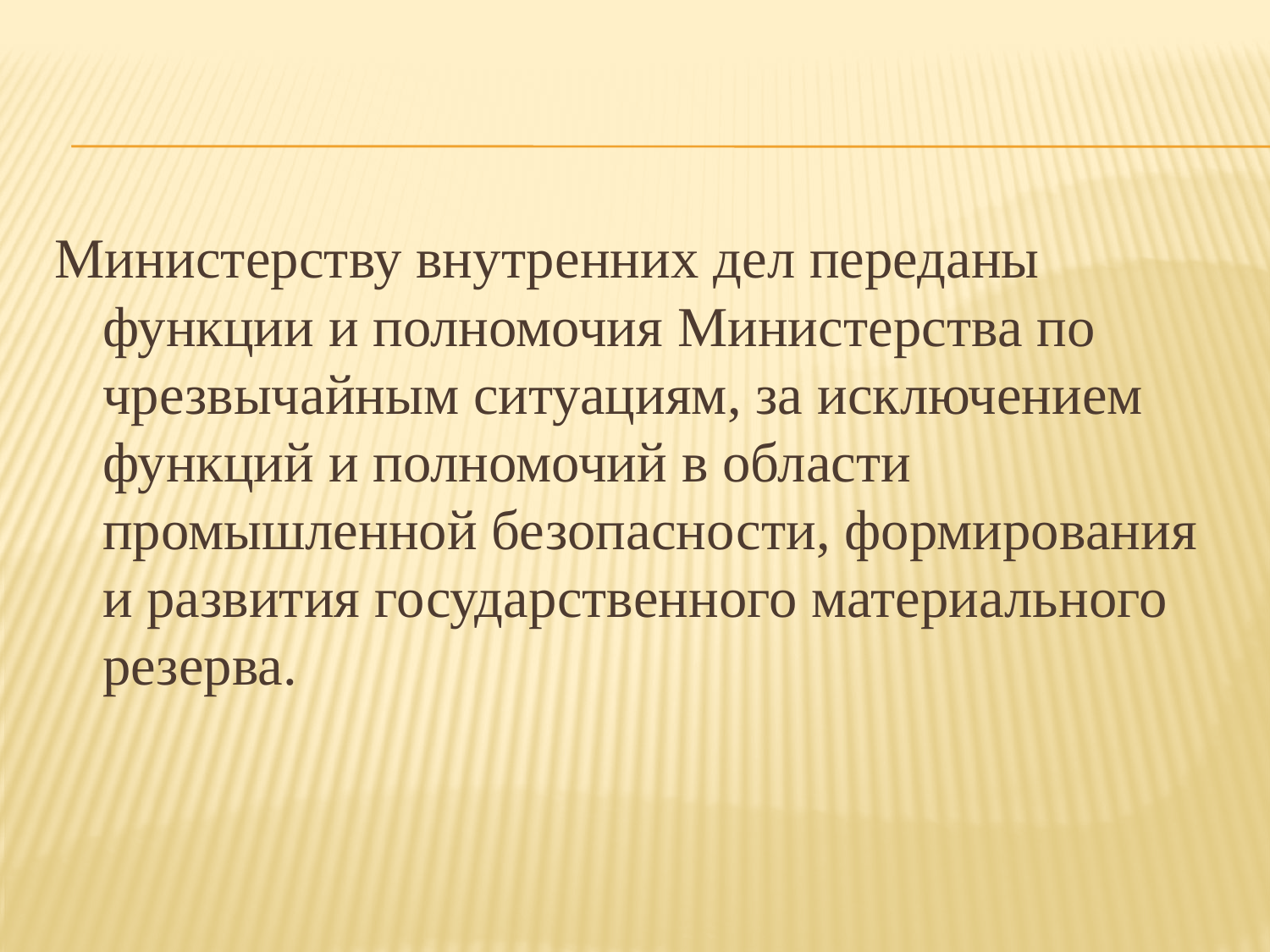

Министерству внутренних дел переданы функции и полномочия Министерства по чрезвычайным ситуациям, за исключением функций и полномочий в области промышленной безопасности, формирования и развития государственного материального резерва.